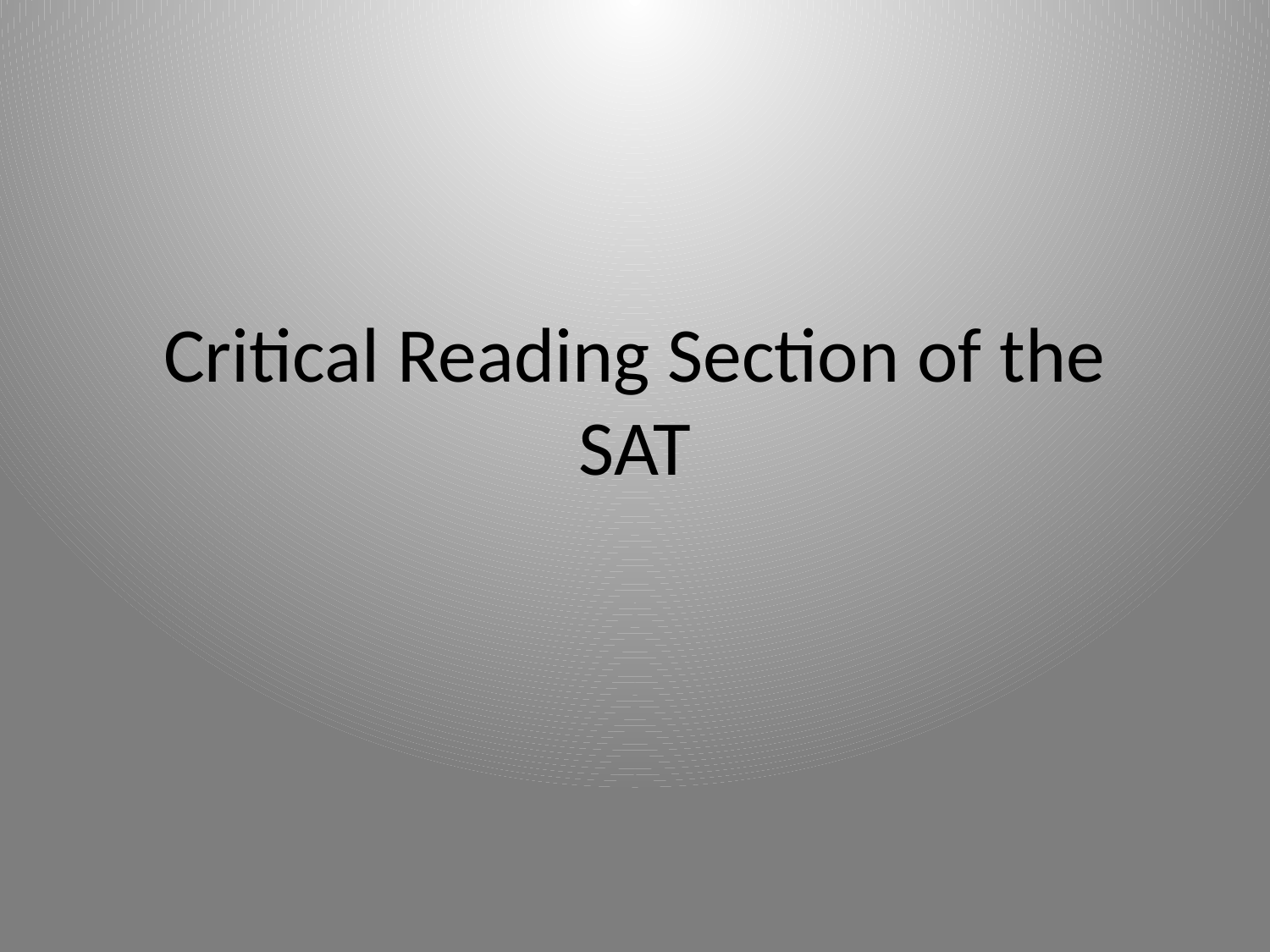

# Critical Reading Section of the SAT